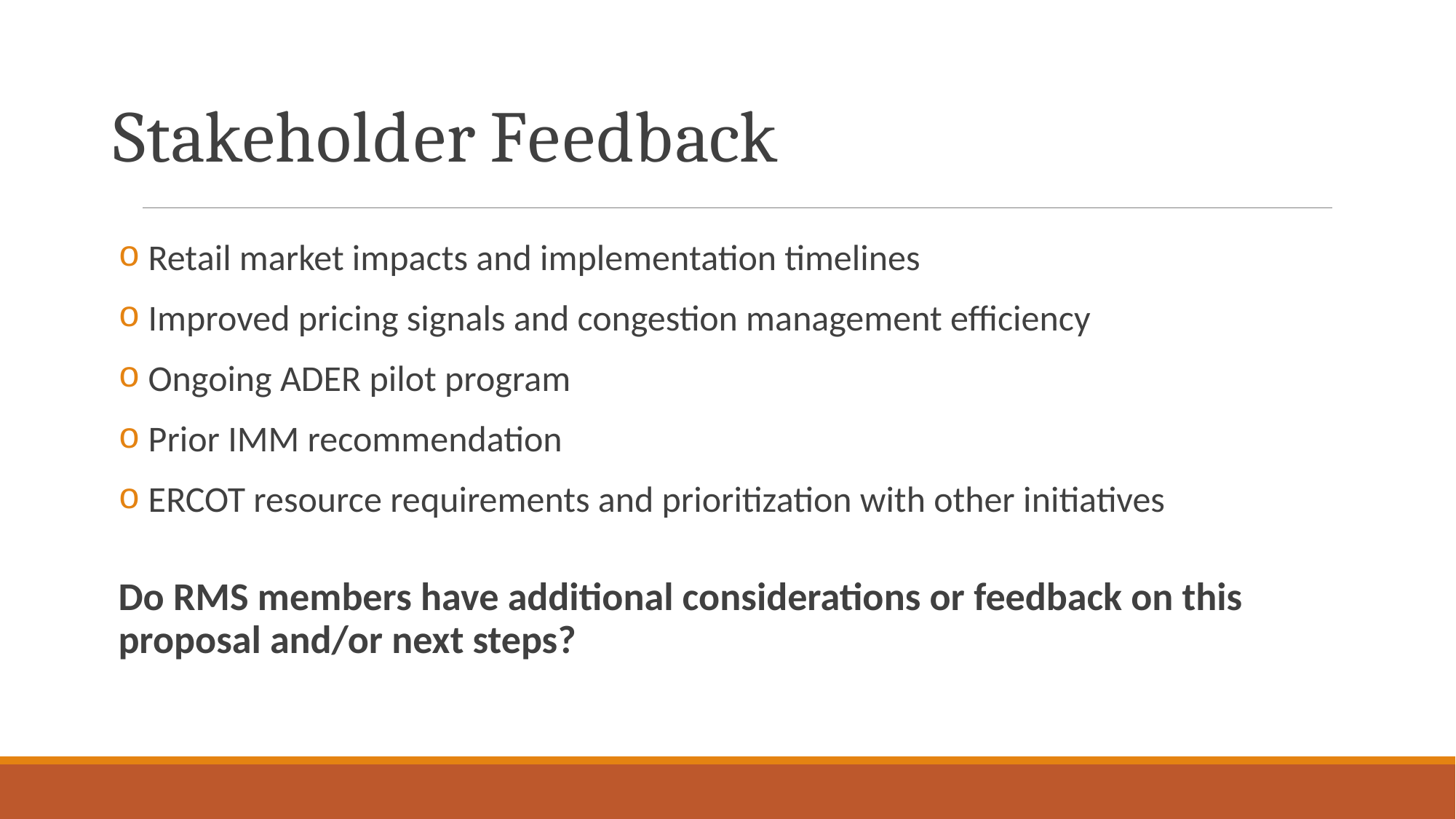

# Stakeholder Feedback
 Retail market impacts and implementation timelines
 Improved pricing signals and congestion management efficiency
 Ongoing ADER pilot program
 Prior IMM recommendation
 ERCOT resource requirements and prioritization with other initiatives
Do RMS members have additional considerations or feedback on this proposal and/or next steps?